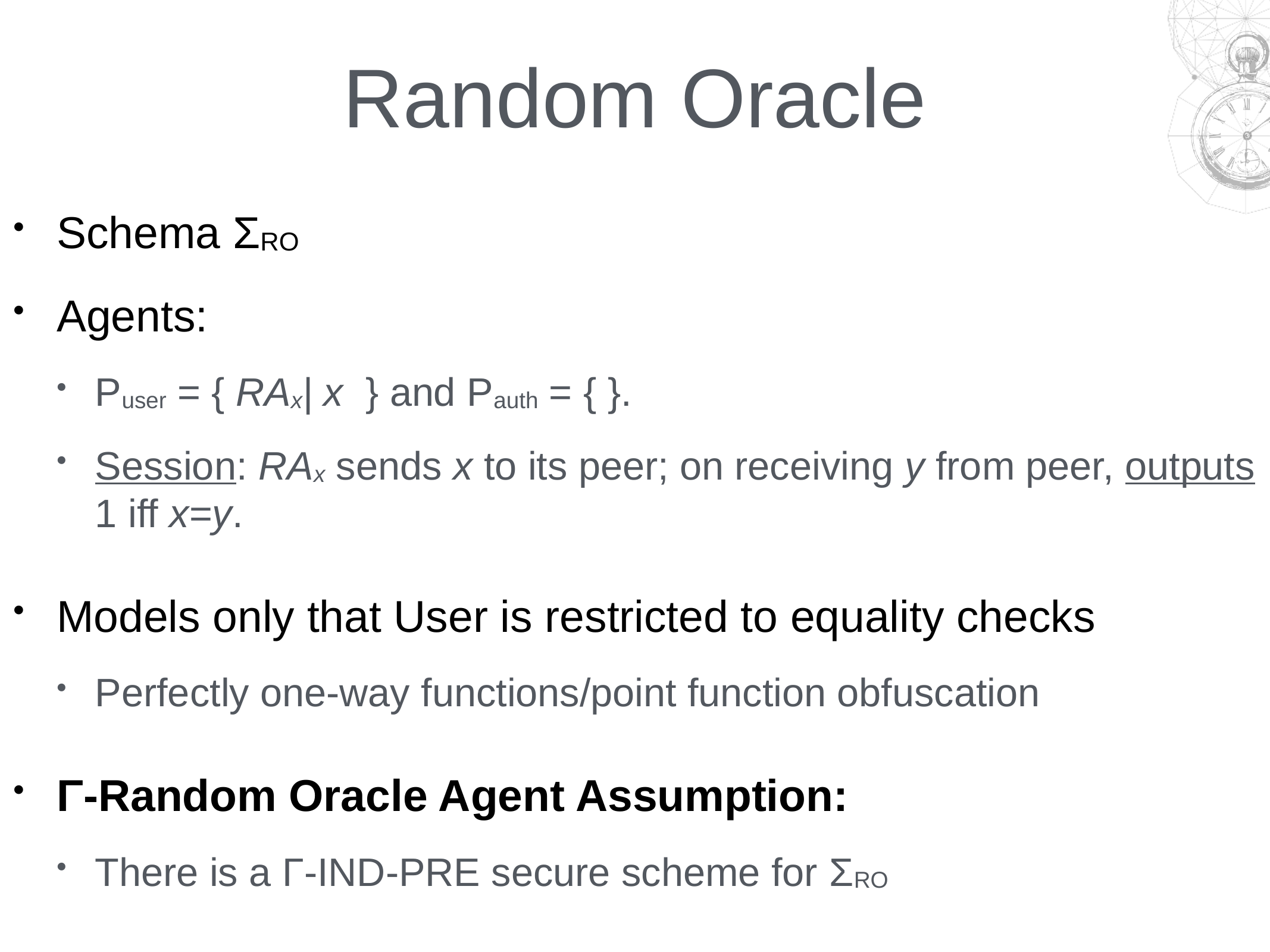

# Random Oracle
Schema ΣRO
Agents:
Puser = { RAx| x  } and Pauth = { }.
Session: RAx sends x to its peer; on receiving y from peer, outputs 1 iff x=y.
Models only that User is restricted to equality checks
Perfectly one-way functions/point function obfuscation
Γ-Random Oracle Agent Assumption:
There is a Γ-IND-PRE secure scheme for ΣRO